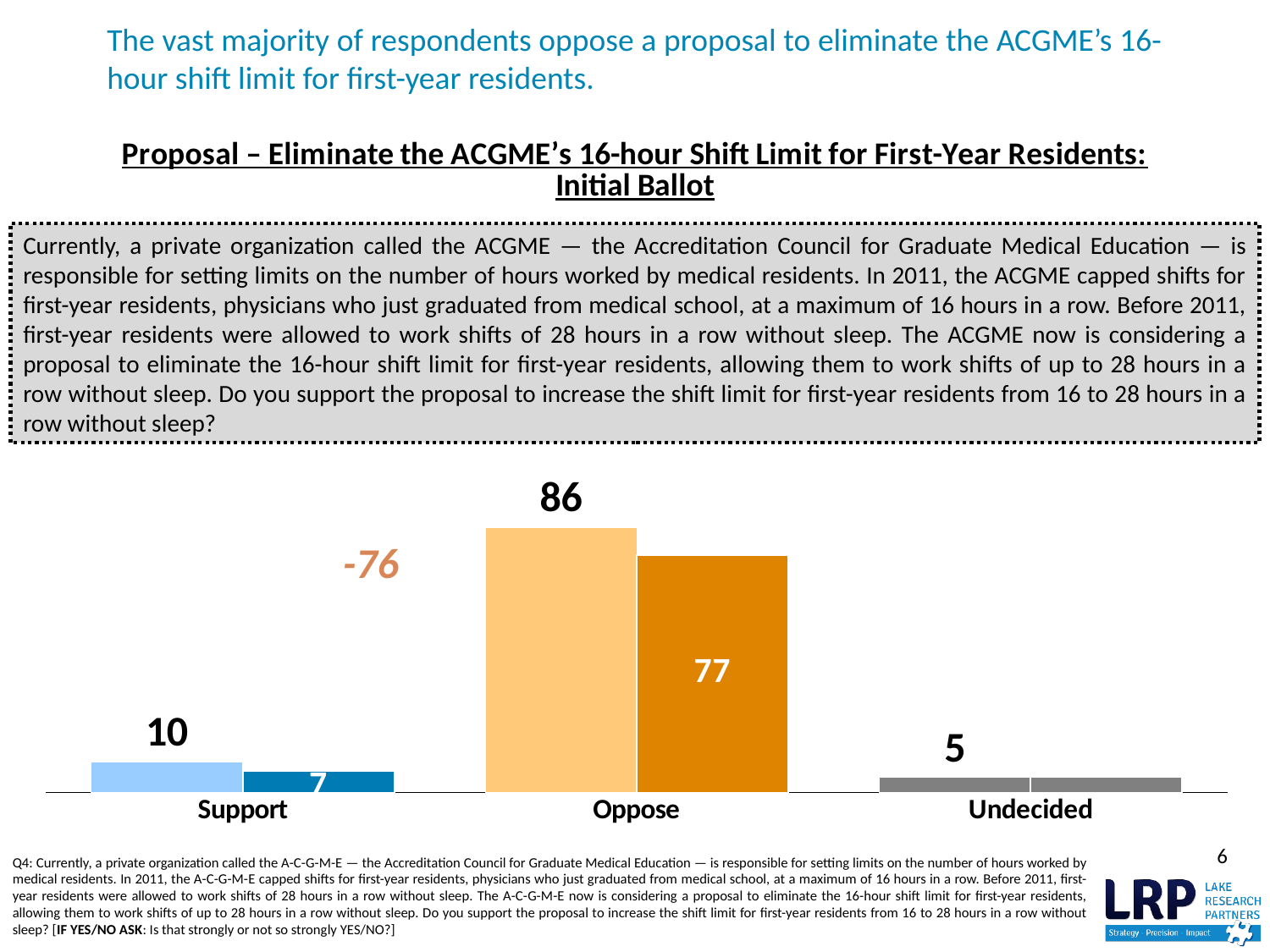

# The vast majority of respondents oppose a proposal to eliminate the ACGME’s 16-hour shift limit for first-year residents.

### Chart

| Category | Total | Intensity |
|---|---|---|
| Support | 10.0 | 7.0 |
| Oppose | 86.0 | 77.0 |
| Undecided | 5.0 | 5.0 |
Currently, a private organization called the ACGME — the Accreditation Council for Graduate Medical Education — is responsible for setting limits on the number of hours worked by medical residents. In 2011, the ACGME capped shifts for first-year residents, physicians who just graduated from medical school, at a maximum of 16 hours in a row. Before 2011, first-year residents were allowed to work shifts of 28 hours in a row without sleep. The ACGME now is considering a proposal to eliminate the 16-hour shift limit for first-year residents, allowing them to work shifts of up to 28 hours in a row without sleep. Do you support the proposal to increase the shift limit for first-year residents from 16 to 28 hours in a row without sleep?
-76
6
Q4: Currently, a private organization called the A-C-G-M-E — the Accreditation Council for Graduate Medical Education — is responsible for setting limits on the number of hours worked by medical residents. In 2011, the A-C-G-M-E capped shifts for first-year residents, physicians who just graduated from medical school, at a maximum of 16 hours in a row. Before 2011, first-year residents were allowed to work shifts of 28 hours in a row without sleep. The A-C-G-M-E now is considering a proposal to eliminate the 16-hour shift limit for first-year residents, allowing them to work shifts of up to 28 hours in a row without sleep. Do you support the proposal to increase the shift limit for first-year residents from 16 to 28 hours in a row without sleep? [IF YES/NO ASK: Is that strongly or not so strongly YES/NO?]